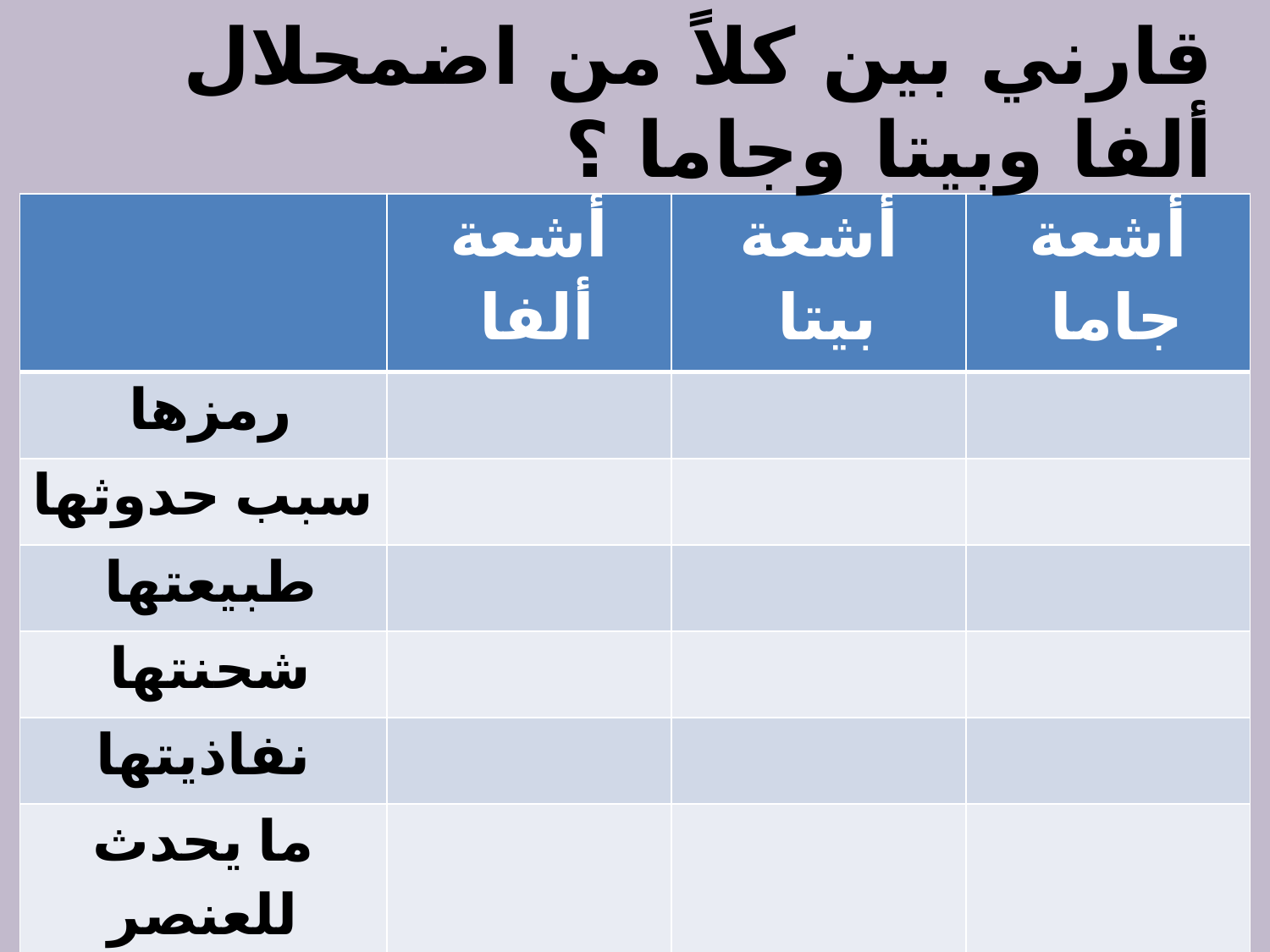

قارني بين كلاً من اضمحلال ألفا وبيتا وجاما ؟
|  | أشعة ألفا | أشعة بيتا | أشعة جاما |
| --- | --- | --- | --- |
| رمزها |  |  |  |
| سبب حدوثها |  |  |  |
| طبيعتها |  |  |  |
| شحنتها |  |  |  |
| نفاذيتها |  |  |  |
| ما يحدث للعنصر |  |  |  |
| العدد الذري |  |  |  |
| عدد الكتلة |  |  |  |